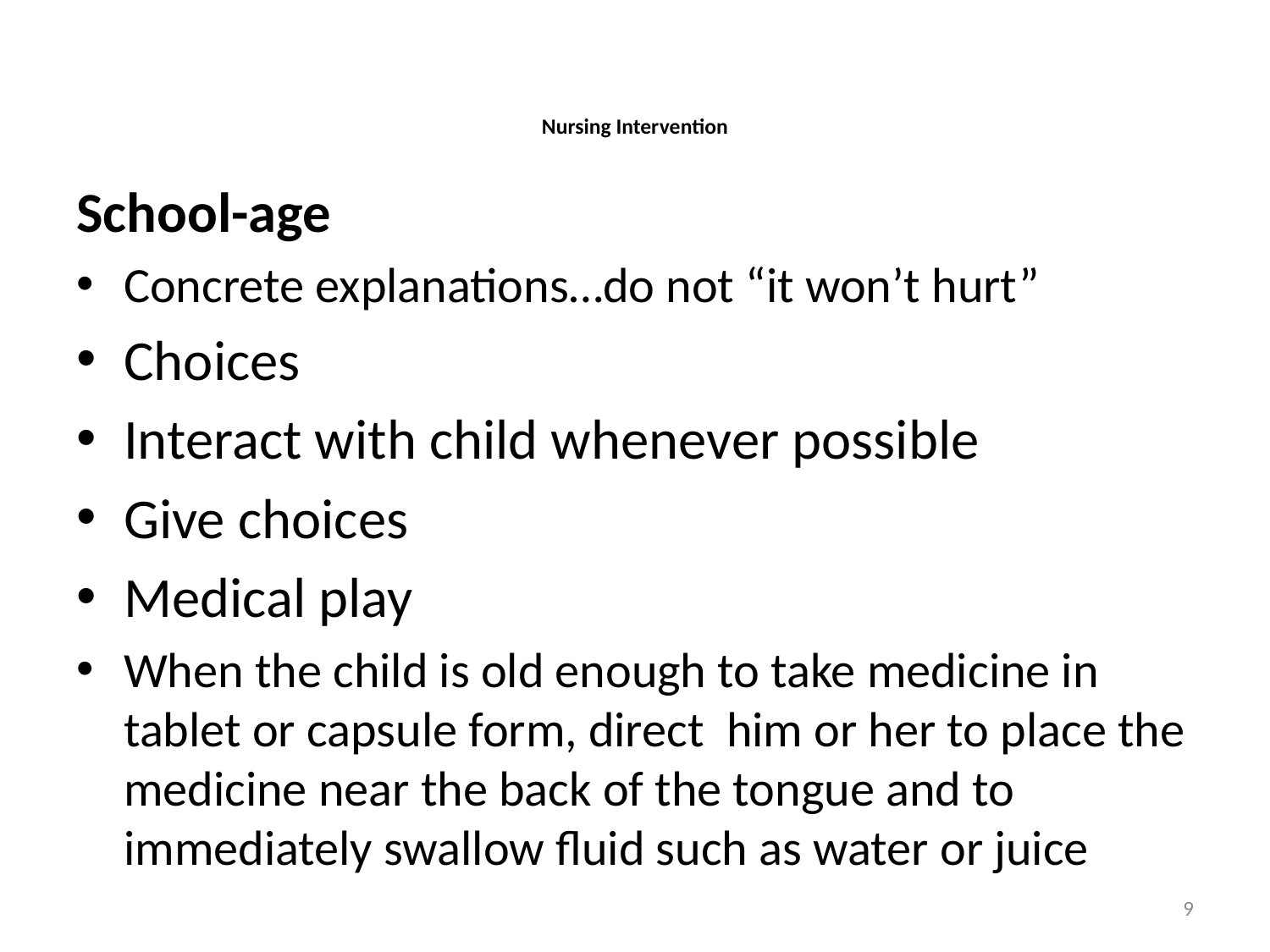

# Nursing Intervention
School-age
Concrete explanations…do not “it won’t hurt”
Choices
Interact with child whenever possible
Give choices
Medical play
When the child is old enough to take medicine in tablet or capsule form, direct  him or her to place the medicine near the back of the tongue and to immediately swallow fluid such as water or juice

9